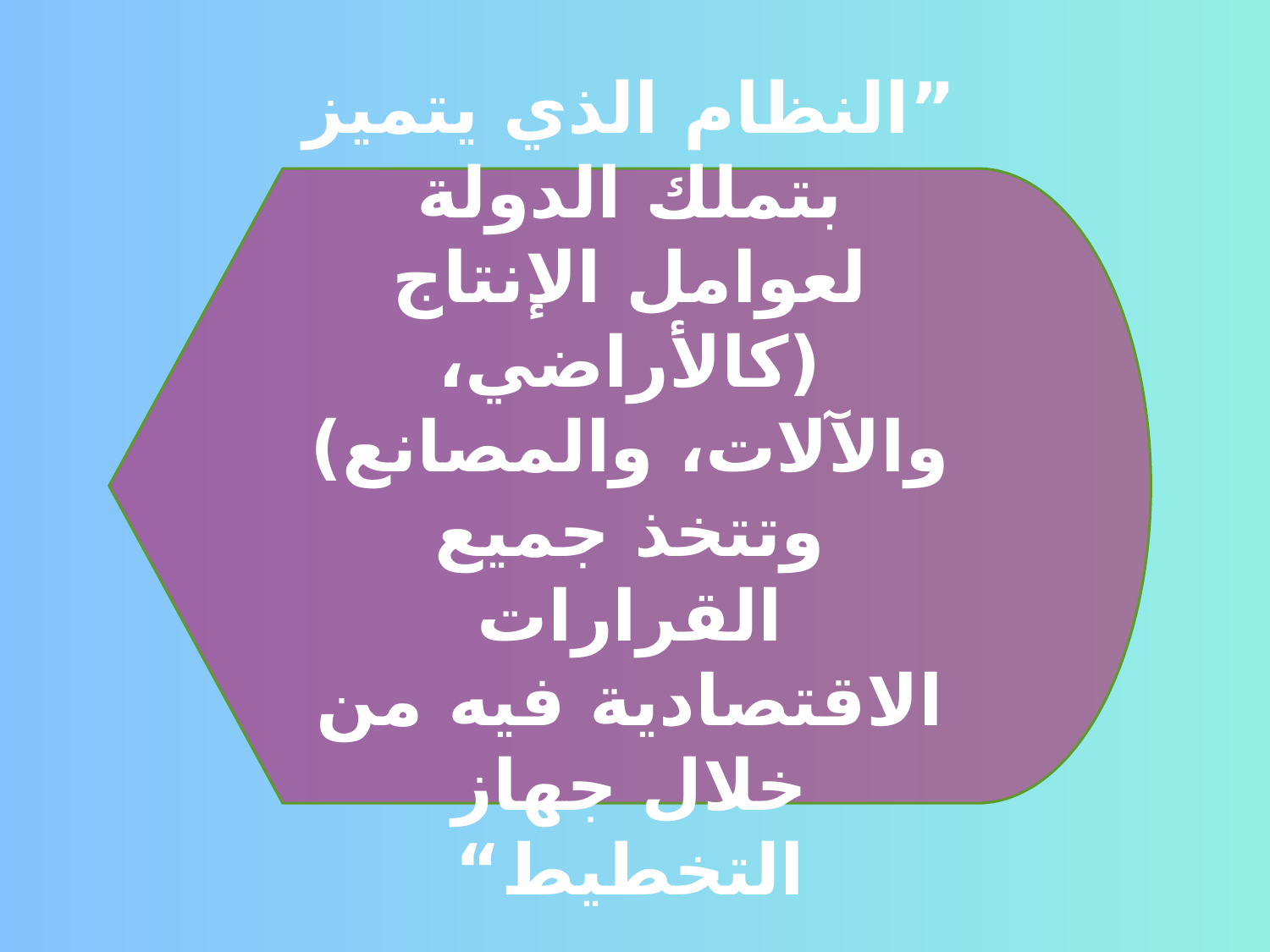

”النظام الذي يتميز بتملك الدولة لعوامل الإنتاج (كالأراضي، والآلات، والمصانع) وتتخذ جميع القرارات الاقتصادية فيه من خلال جهاز التخطيط“